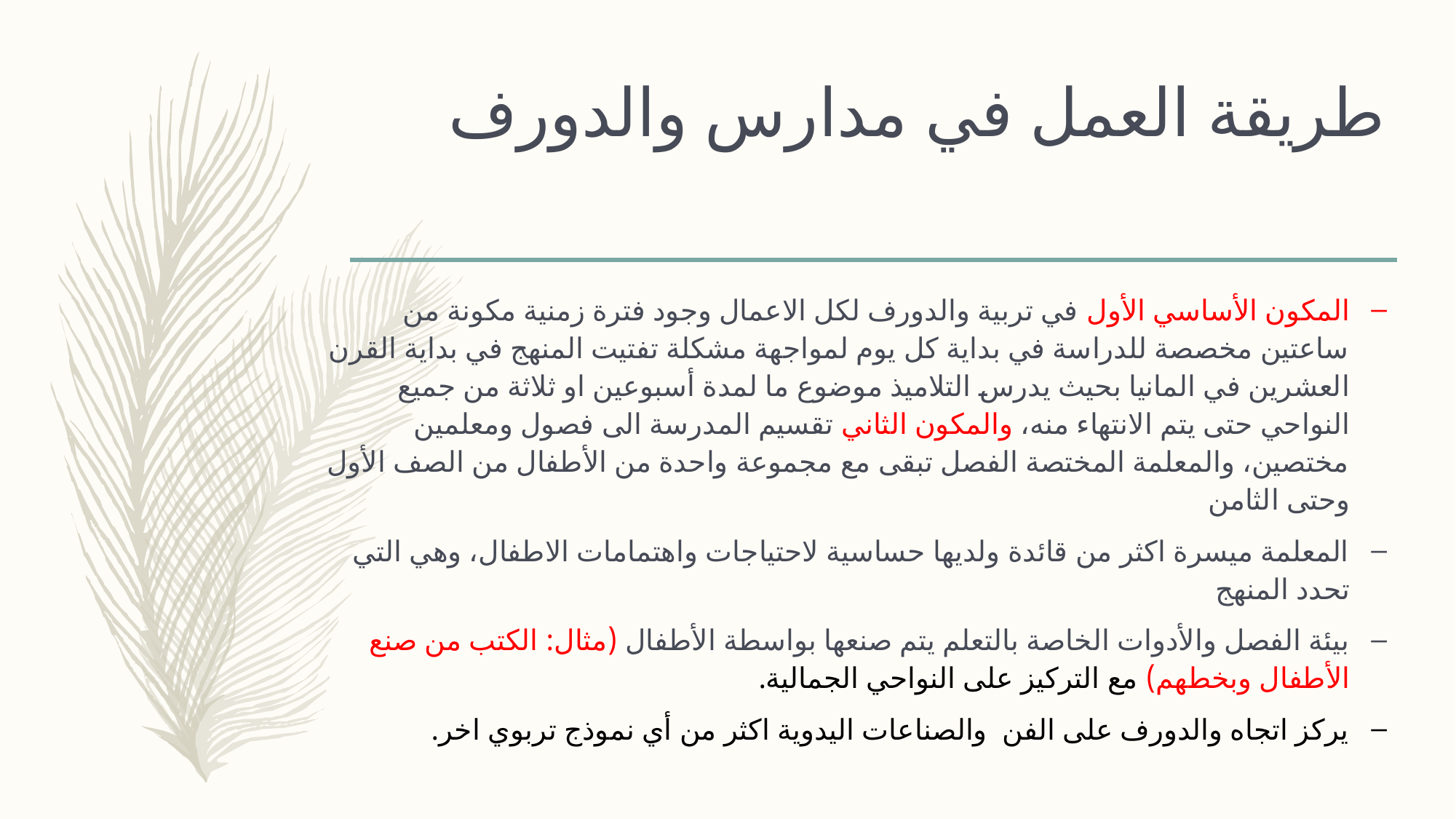

# طريقة العمل في مدارس والدورف
المكون الأساسي الأول في تربية والدورف لكل الاعمال وجود فترة زمنية مكونة من ساعتين مخصصة للدراسة في بداية كل يوم لمواجهة مشكلة تفتيت المنهج في بداية القرن العشرين في المانيا بحيث يدرس التلاميذ موضوع ما لمدة أسبوعين او ثلاثة من جميع النواحي حتى يتم الانتهاء منه، والمكون الثاني تقسيم المدرسة الى فصول ومعلمين مختصين، والمعلمة المختصة الفصل تبقى مع مجموعة واحدة من الأطفال من الصف الأول وحتى الثامن
المعلمة ميسرة اكثر من قائدة ولديها حساسية لاحتياجات واهتمامات الاطفال، وهي التي تحدد المنهج
بيئة الفصل والأدوات الخاصة بالتعلم يتم صنعها بواسطة الأطفال (مثال: الكتب من صنع الأطفال وبخطهم) مع التركيز على النواحي الجمالية.
يركز اتجاه والدورف على الفن  والصناعات اليدوية اكثر من أي نموذج تربوي اخر.